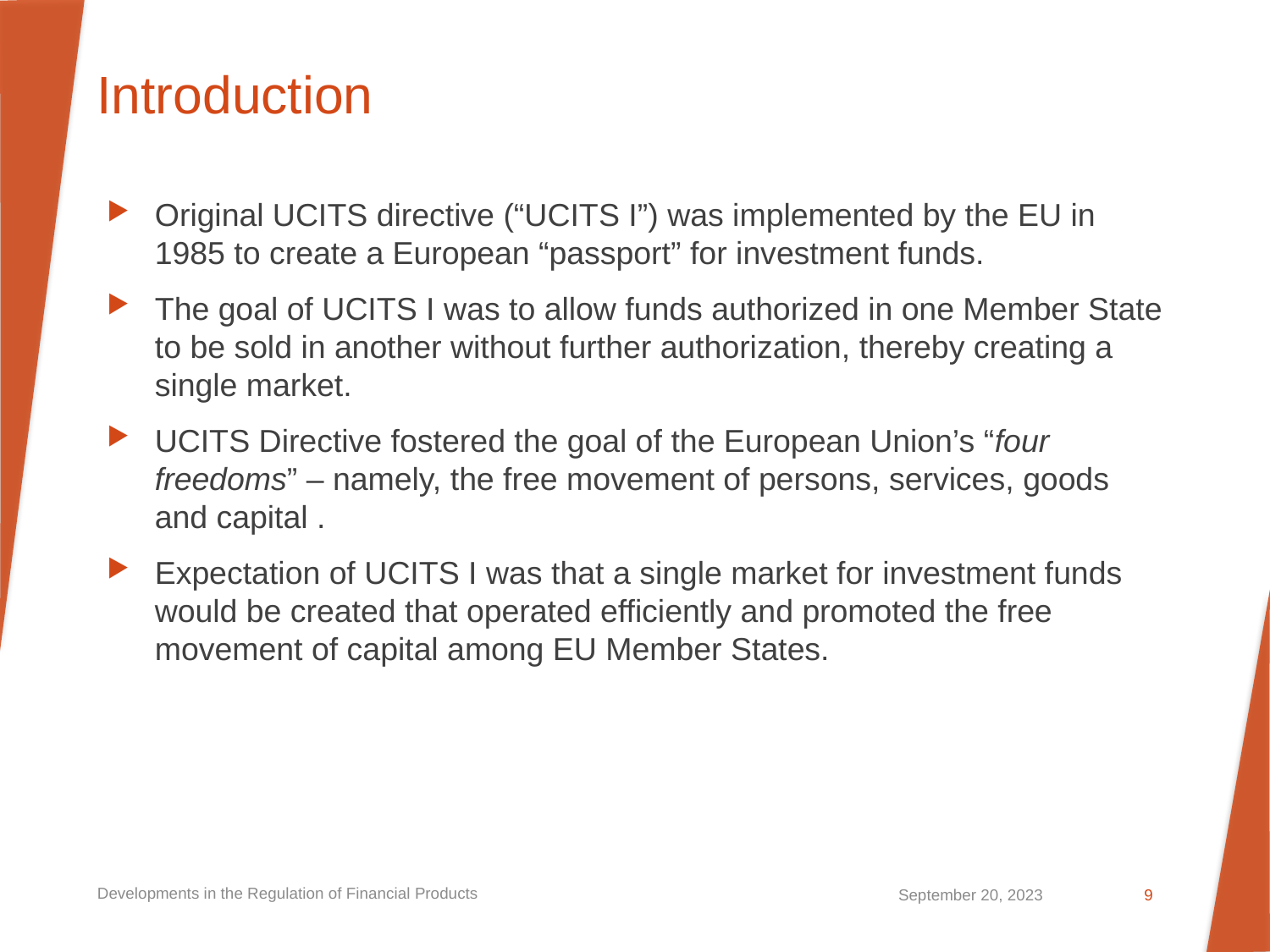

# Introduction
Original UCITS directive (“UCITS I”) was implemented by the EU in 1985 to create a European “passport” for investment funds.
The goal of UCITS I was to allow funds authorized in one Member State to be sold in another without further authorization, thereby creating a single market.
UCITS Directive fostered the goal of the European Union’s “four freedoms” – namely, the free movement of persons, services, goods and capital .
Expectation of UCITS I was that a single market for investment funds would be created that operated efficiently and promoted the free movement of capital among EU Member States.
Developments in the Regulation of Financial Products
September 20, 2023
9